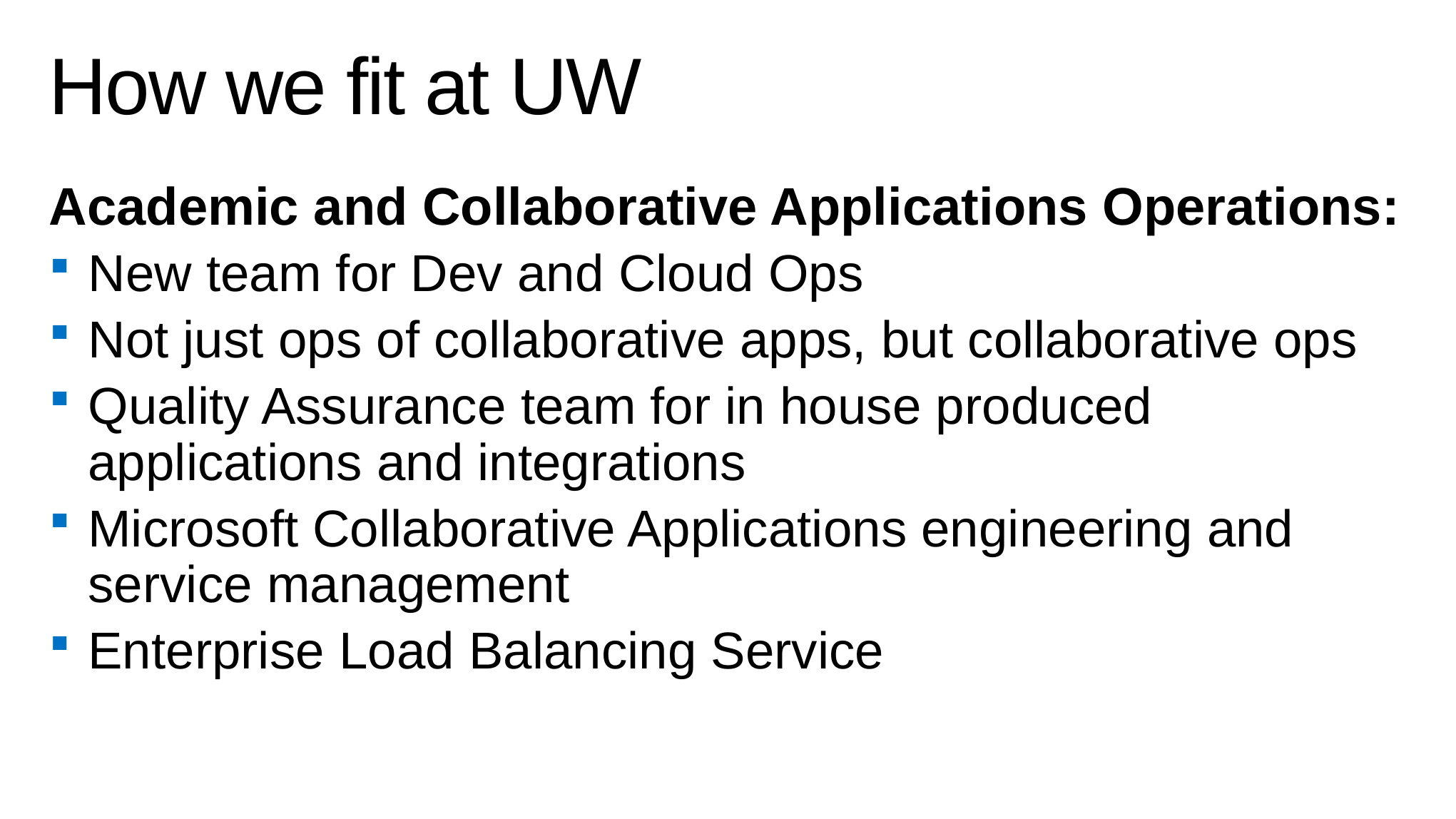

# How we fit at UW
Academic and Collaborative Applications Operations:
New team for Dev and Cloud Ops
Not just ops of collaborative apps, but collaborative ops
Quality Assurance team for in house produced applications and integrations
Microsoft Collaborative Applications engineering and service management
Enterprise Load Balancing Service